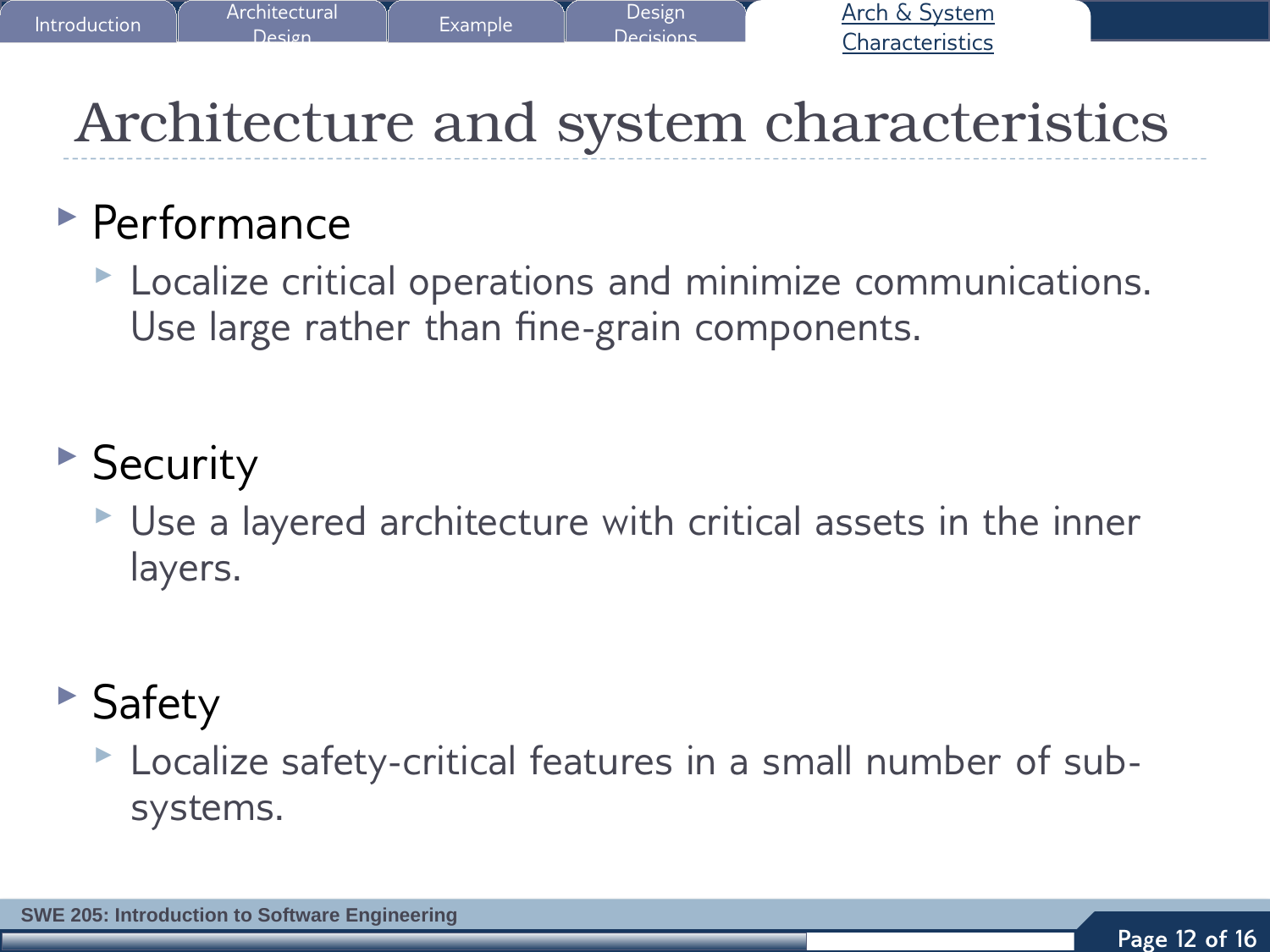

Introduction
Architectural Design
Example
Design Decisions
Arch & System Characteristics
# Architecture and system characteristics
Performance
Localize critical operations and minimize communications. Use large rather than fine-grain components.

Security
Use a layered architecture with critical assets in the inner layers.

Safety
Localize safety-critical features in a small number of sub-systems.
12
Page 12 of 16